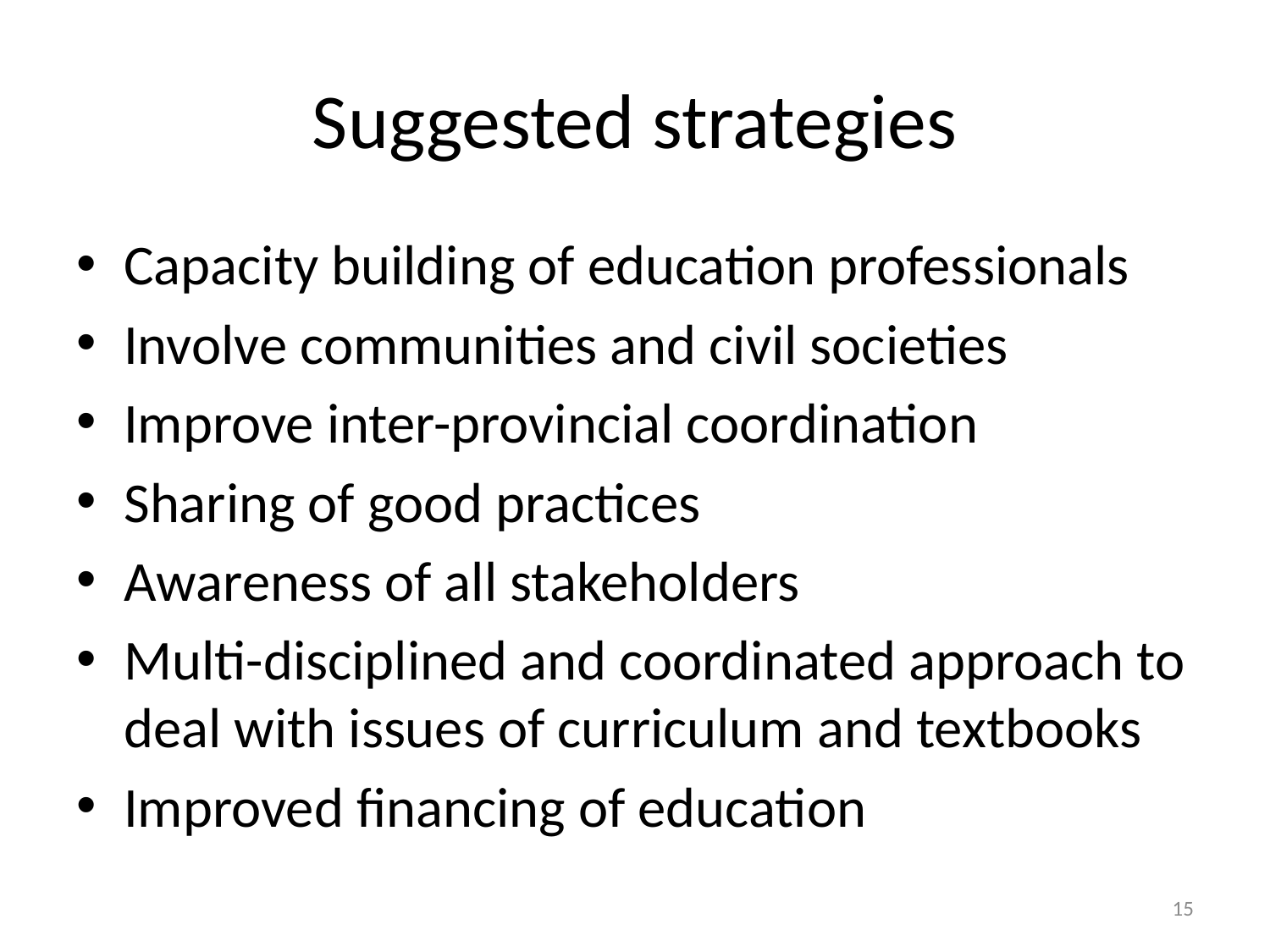

# Suggested strategies
Capacity building of education professionals
Involve communities and civil societies
Improve inter-provincial coordination
Sharing of good practices
Awareness of all stakeholders
Multi-disciplined and coordinated approach to deal with issues of curriculum and textbooks
Improved financing of education

15